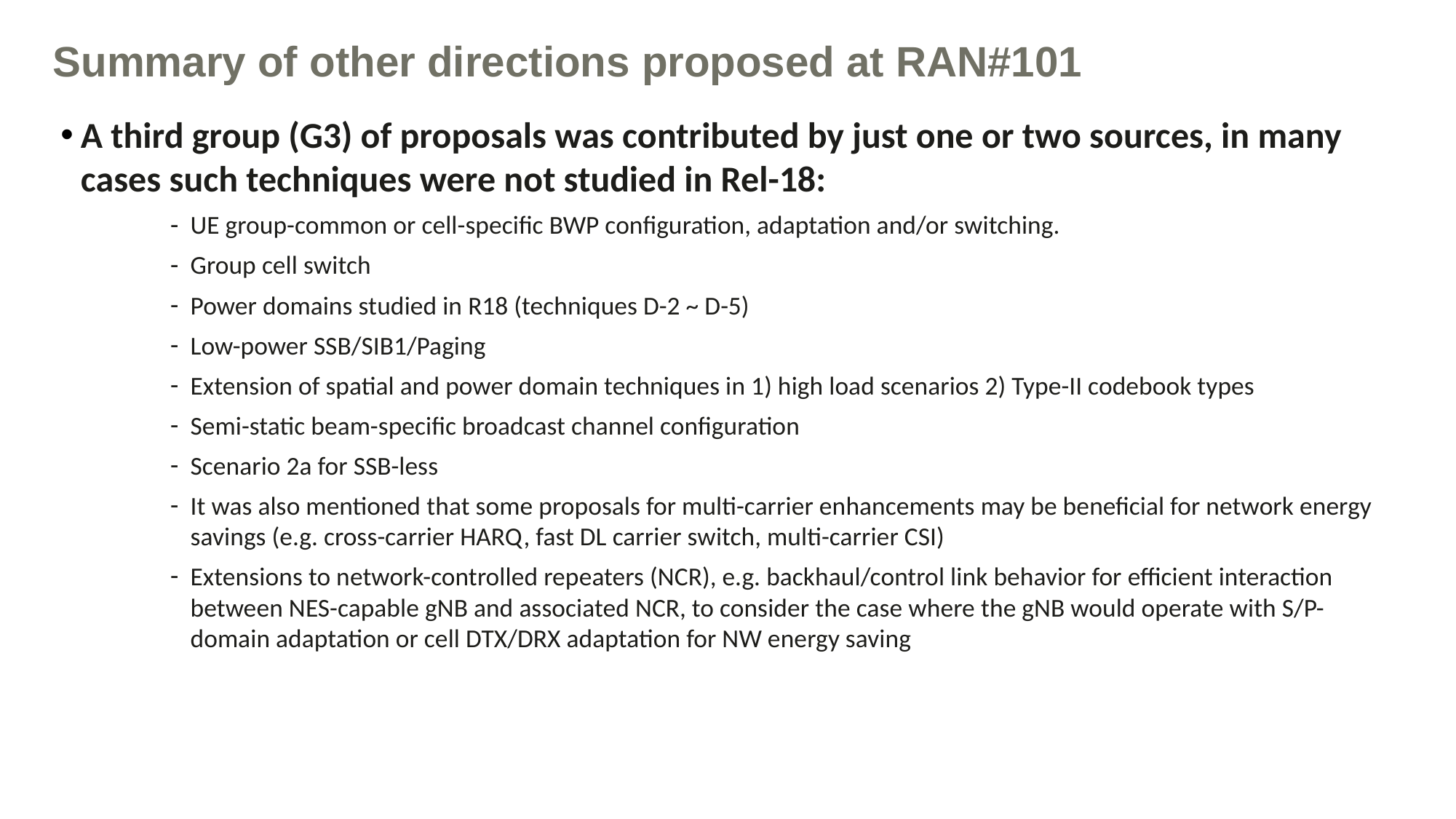

Summary of other directions proposed at RAN#101
A third group (G3) of proposals was contributed by just one or two sources, in many cases such techniques were not studied in Rel-18:
UE group-common or cell-specific BWP configuration, adaptation and/or switching.
Group cell switch
Power domains studied in R18 (techniques D-2 ~ D-5)
Low-power SSB/SIB1/Paging
Extension of spatial and power domain techniques in 1) high load scenarios 2) Type-II codebook types
Semi-static beam-specific broadcast channel configuration
Scenario 2a for SSB-less
It was also mentioned that some proposals for multi-carrier enhancements may be beneficial for network energy savings (e.g. cross-carrier HARQ, fast DL carrier switch, multi-carrier CSI)
Extensions to network-controlled repeaters (NCR), e.g. backhaul/control link behavior for efficient interaction between NES-capable gNB and associated NCR, to consider the case where the gNB would operate with S/P-domain adaptation or cell DTX/DRX adaptation for NW energy saving